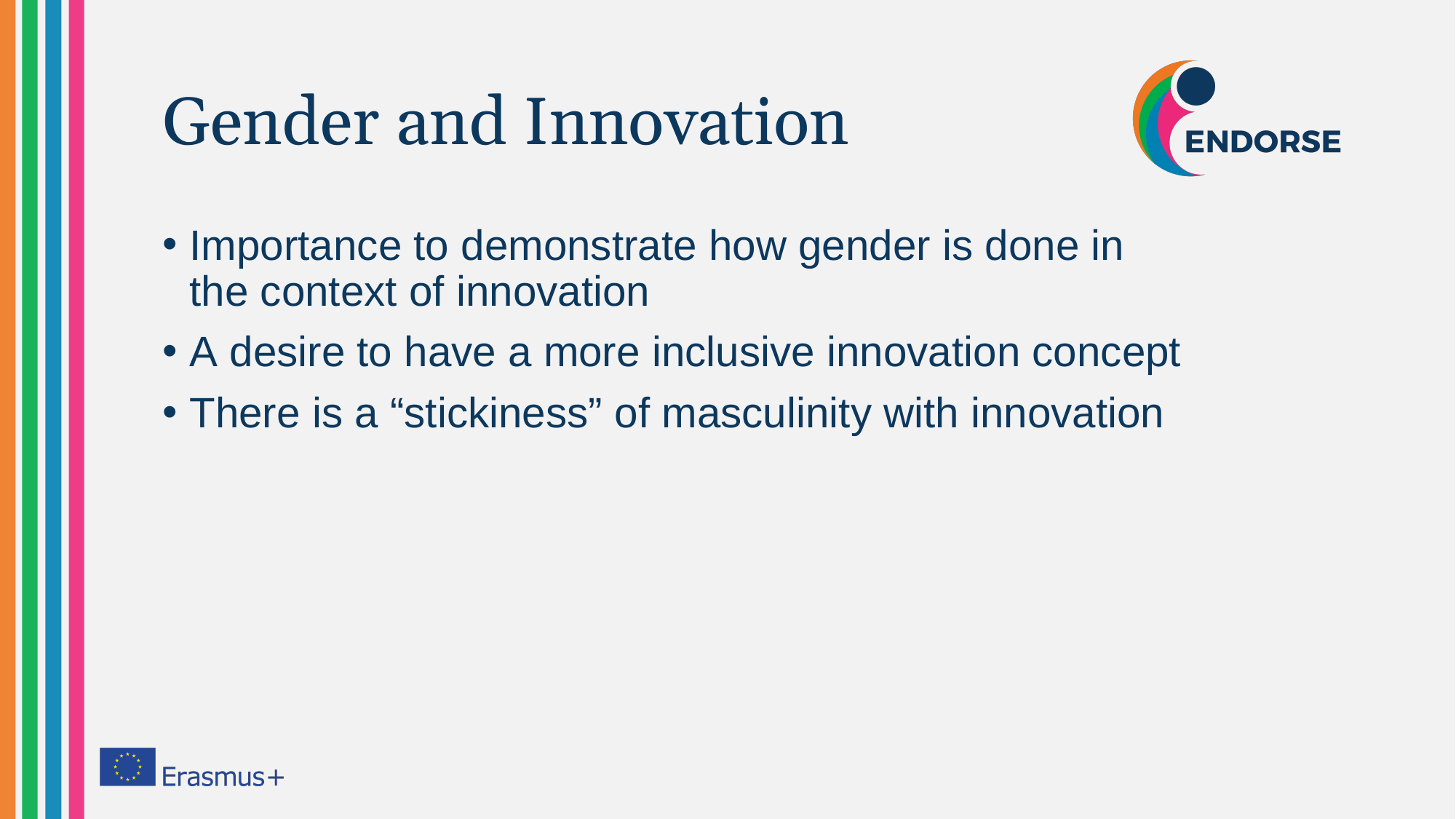

# Gender and Innovation
Importance to demonstrate how gender is done in the context of innovation
A desire to have a more inclusive innovation concept
There is a “stickiness” of masculinity with innovation